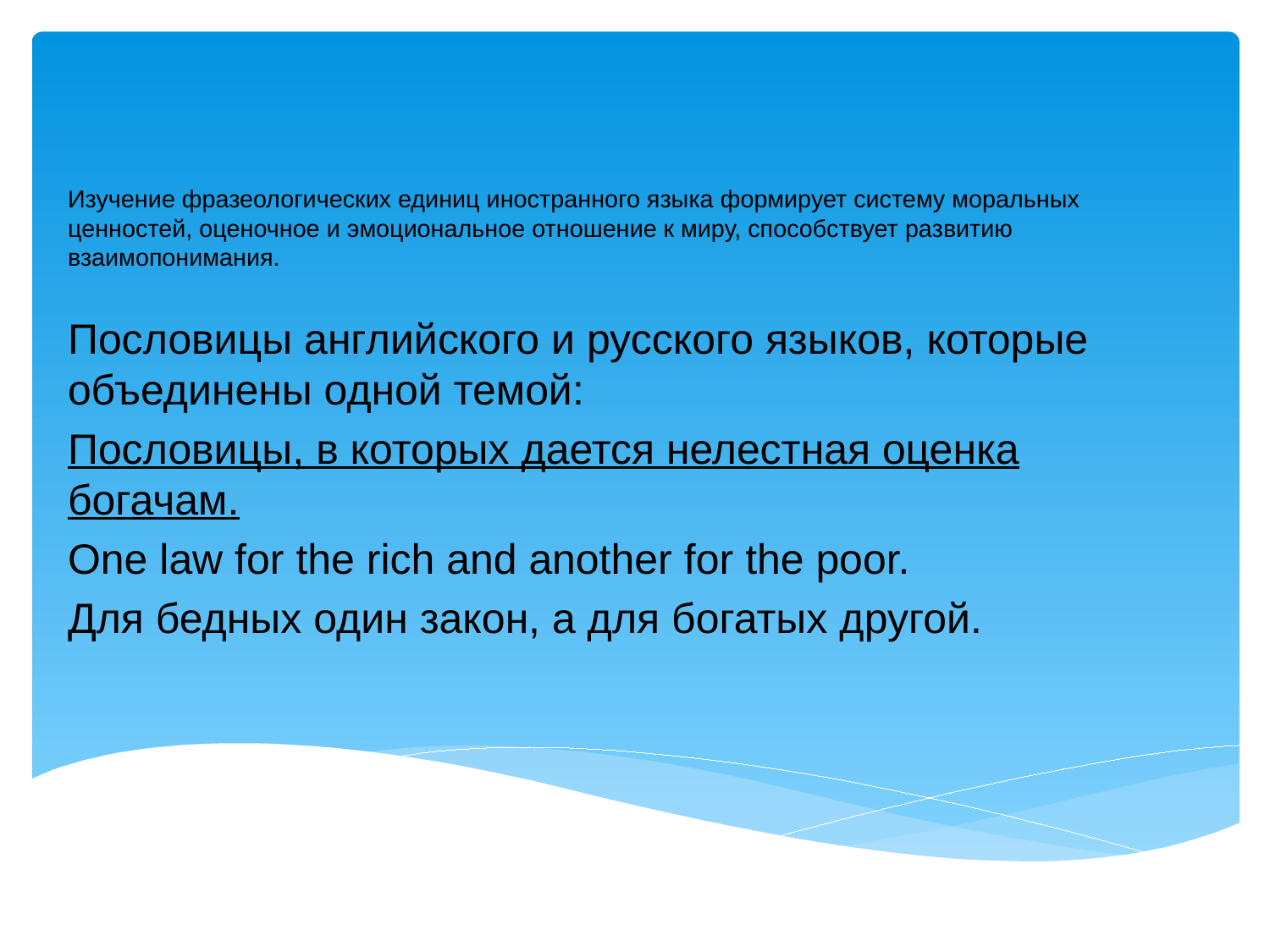

# Изучение фразеологических единиц иностранного языка формирует систему моральных ценностей, оценочное и эмоциональное отношение к миру, способствует развитию взаимопонимания.

Пословицы английского и русского языков, которые объединены одной темой:
Пословицы, в которых дается нелестная оценка богачам.
One law for the rich and another for the poor.
Для бедных один закон, а для богатых другой.